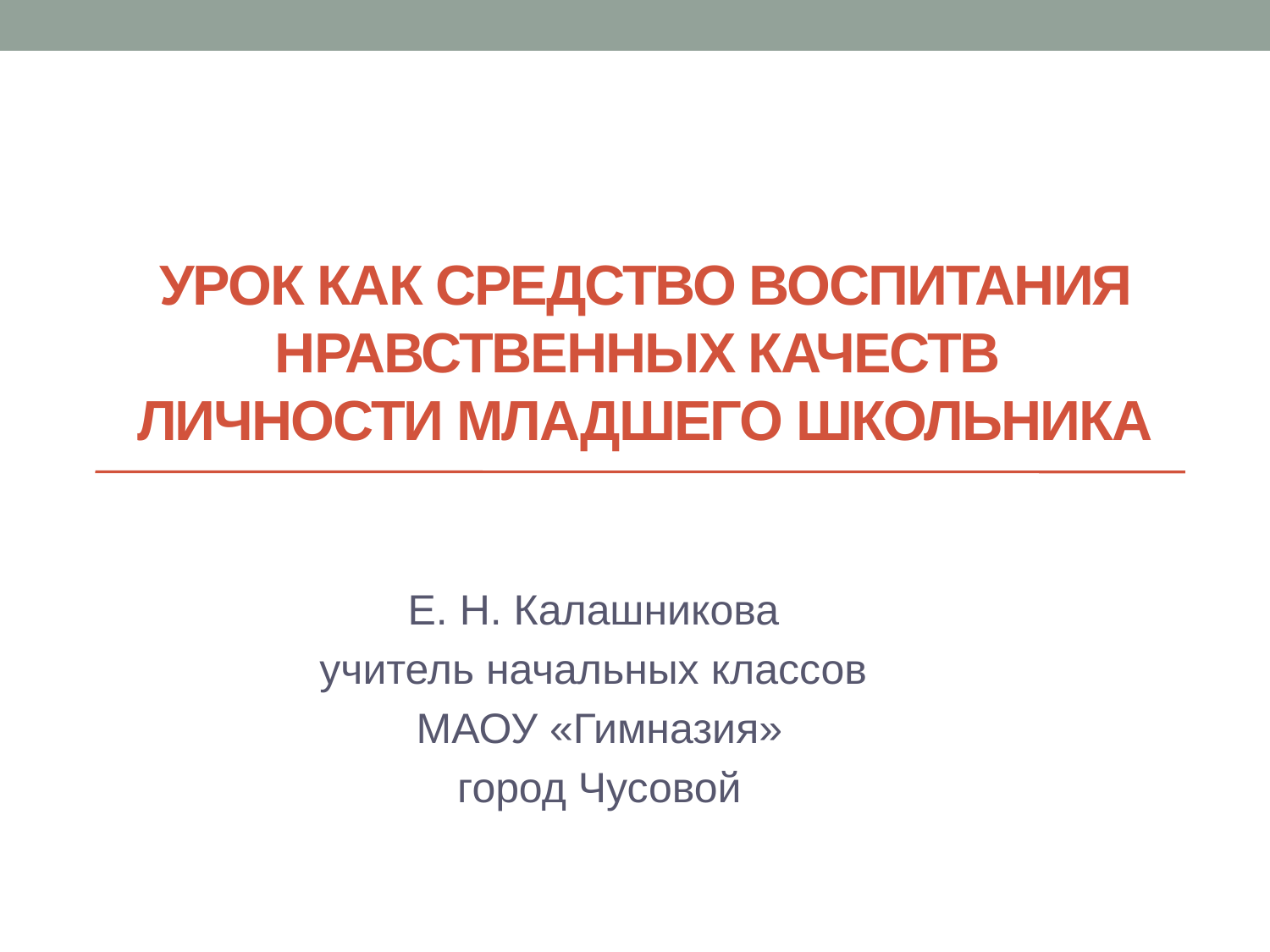

# Урок как средство воспитания нравственных качеств личности младшего школьника
Е. Н. Калашникова
учитель начальных классов
МАОУ «Гимназия»
город Чусовой